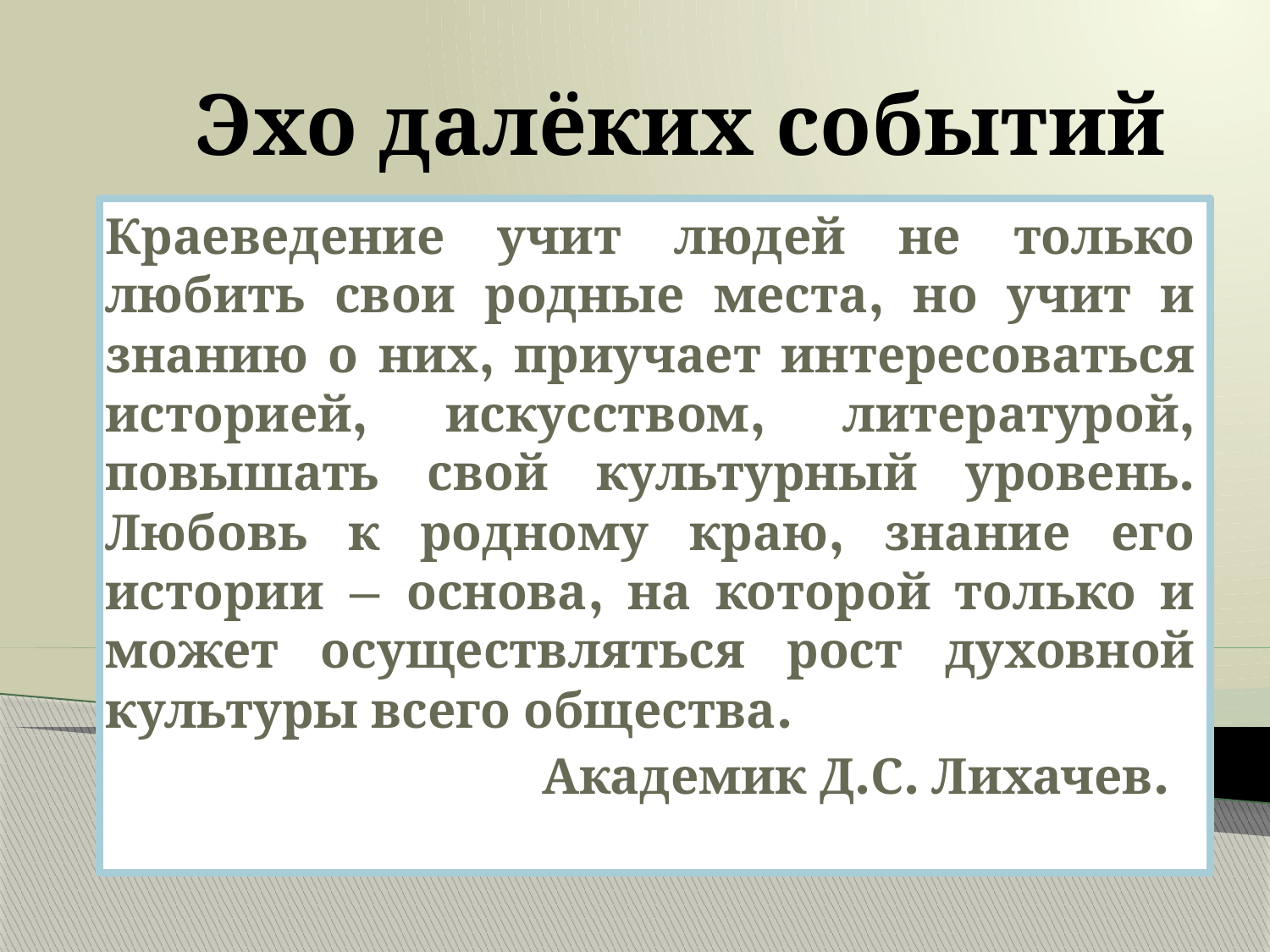

# Эхо далёких событий
Краеведение учит людей не только любить свои родные места, но учит и знанию о них, приучает интересоваться историей, искусством, литературой, повышать свой культурный уровень. Любовь к родному краю, знание его истории – основа, на которой только и может осуществляться рост духовной культуры всего общества.
                                   Академик Д.С. Лихачев.